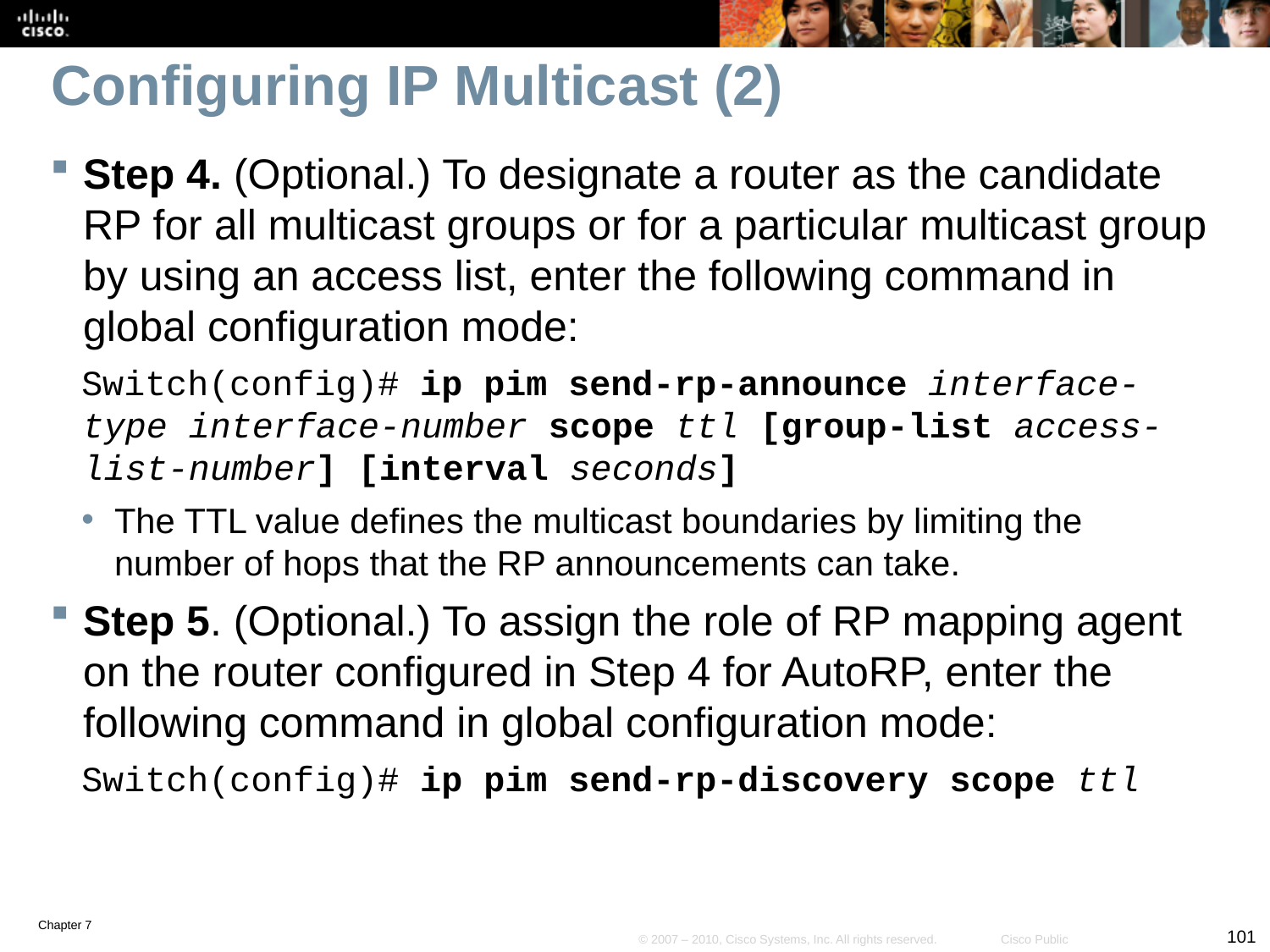

# Configuring IP Multicast (2)
Step 4. (Optional.) To designate a router as the candidate RP for all multicast groups or for a particular multicast group by using an access list, enter the following command in global configuration mode:
Switch(config)# ip pim send-rp-announce interface-type interface-number scope ttl [group-list access-list-number] [interval seconds]
The TTL value defines the multicast boundaries by limiting the number of hops that the RP announcements can take.
Step 5. (Optional.) To assign the role of RP mapping agent on the router configured in Step 4 for AutoRP, enter the following command in global configuration mode:
Switch(config)# ip pim send-rp-discovery scope ttl